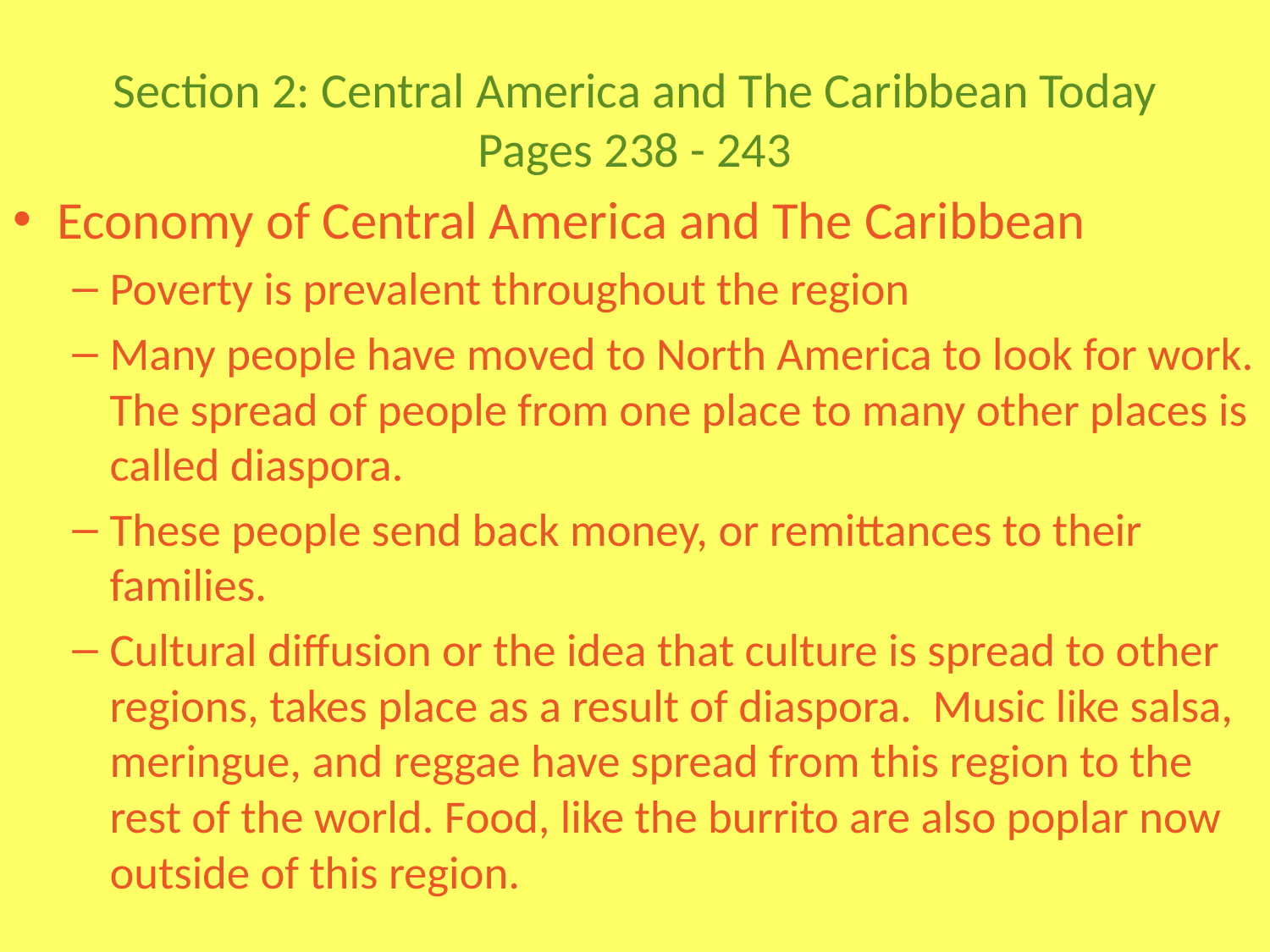

# Section 2: Central America and The Caribbean Today Pages 238 - 243
Economy of Central America and The Caribbean
Poverty is prevalent throughout the region
Many people have moved to North America to look for work. The spread of people from one place to many other places is called diaspora.
These people send back money, or remittances to their families.
Cultural diffusion or the idea that culture is spread to other regions, takes place as a result of diaspora.  Music like salsa, meringue, and reggae have spread from this region to the rest of the world. Food, like the burrito are also poplar now outside of this region.